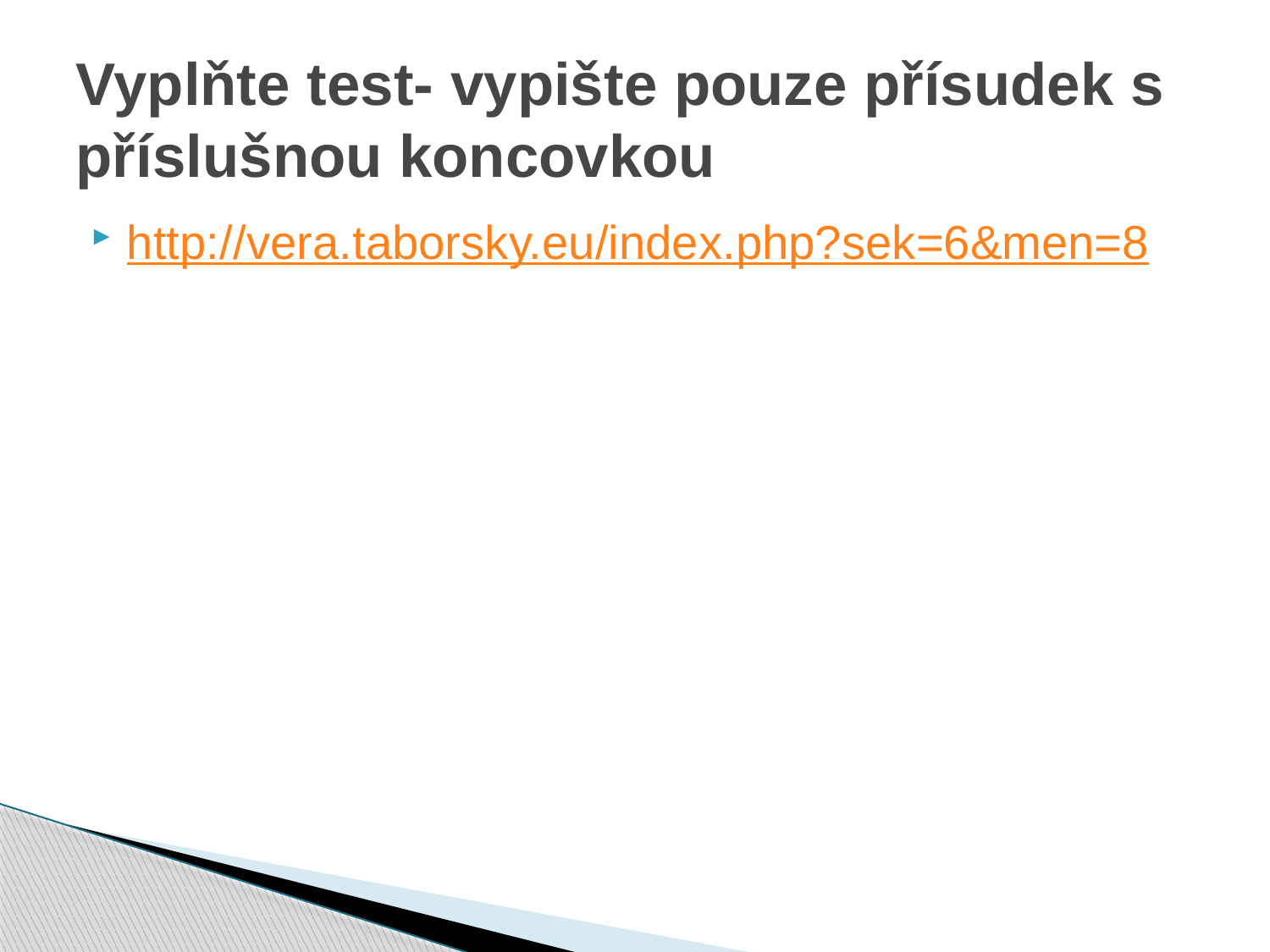

# Vyplňte test- vypište pouze přísudek s příslušnou koncovkou
http://vera.taborsky.eu/index.php?sek=6&men=8